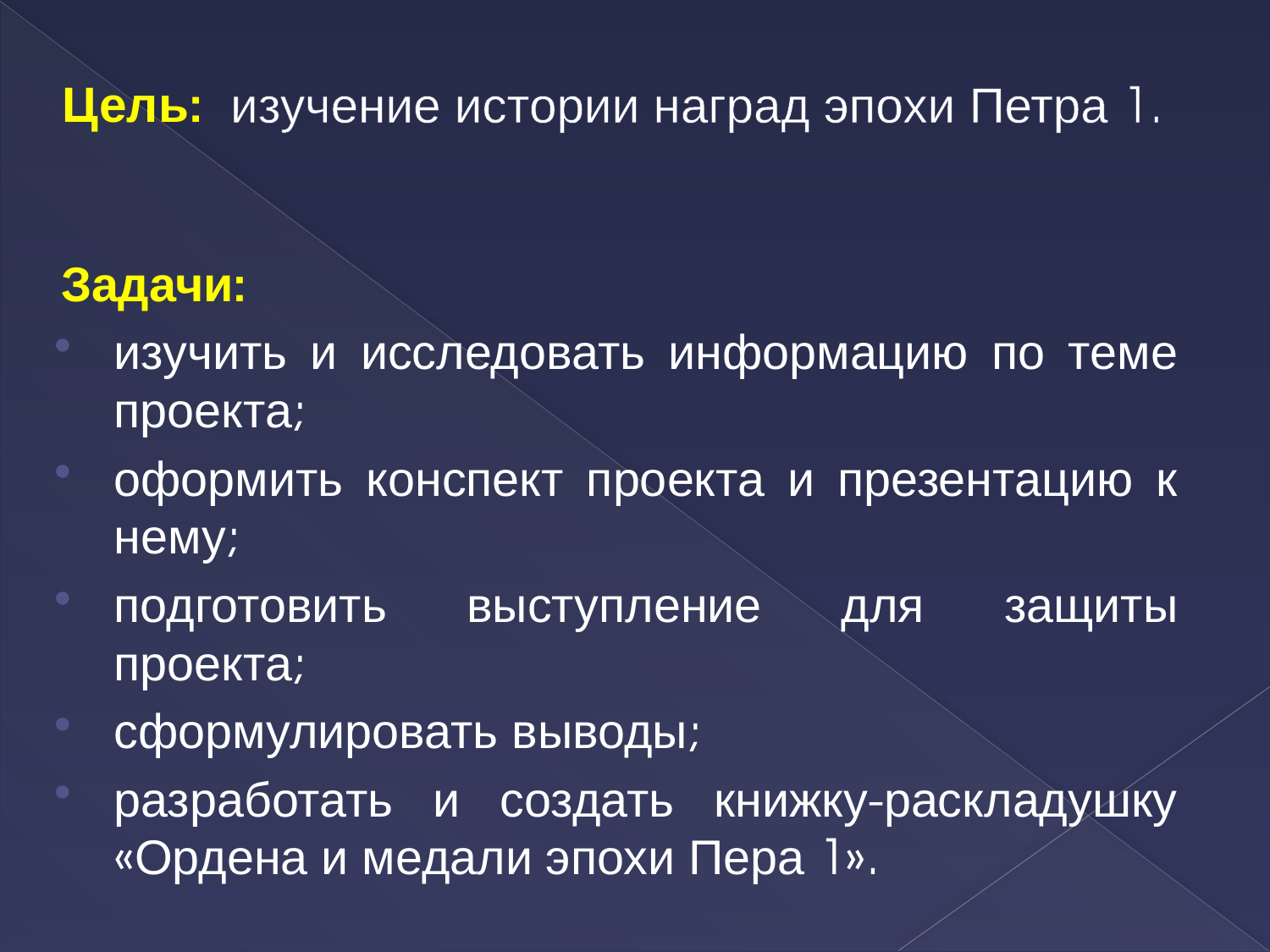

# Цель:  изучение истории наград эпохи Петра 1.

Задачи:
изучить и исследовать информацию по теме проекта;
оформить конспект проекта и презентацию к нему;
подготовить выступление для защиты проекта;
сформулировать выводы;
разработать и создать книжку-раскладушку «Ордена и медали эпохи Пера 1».